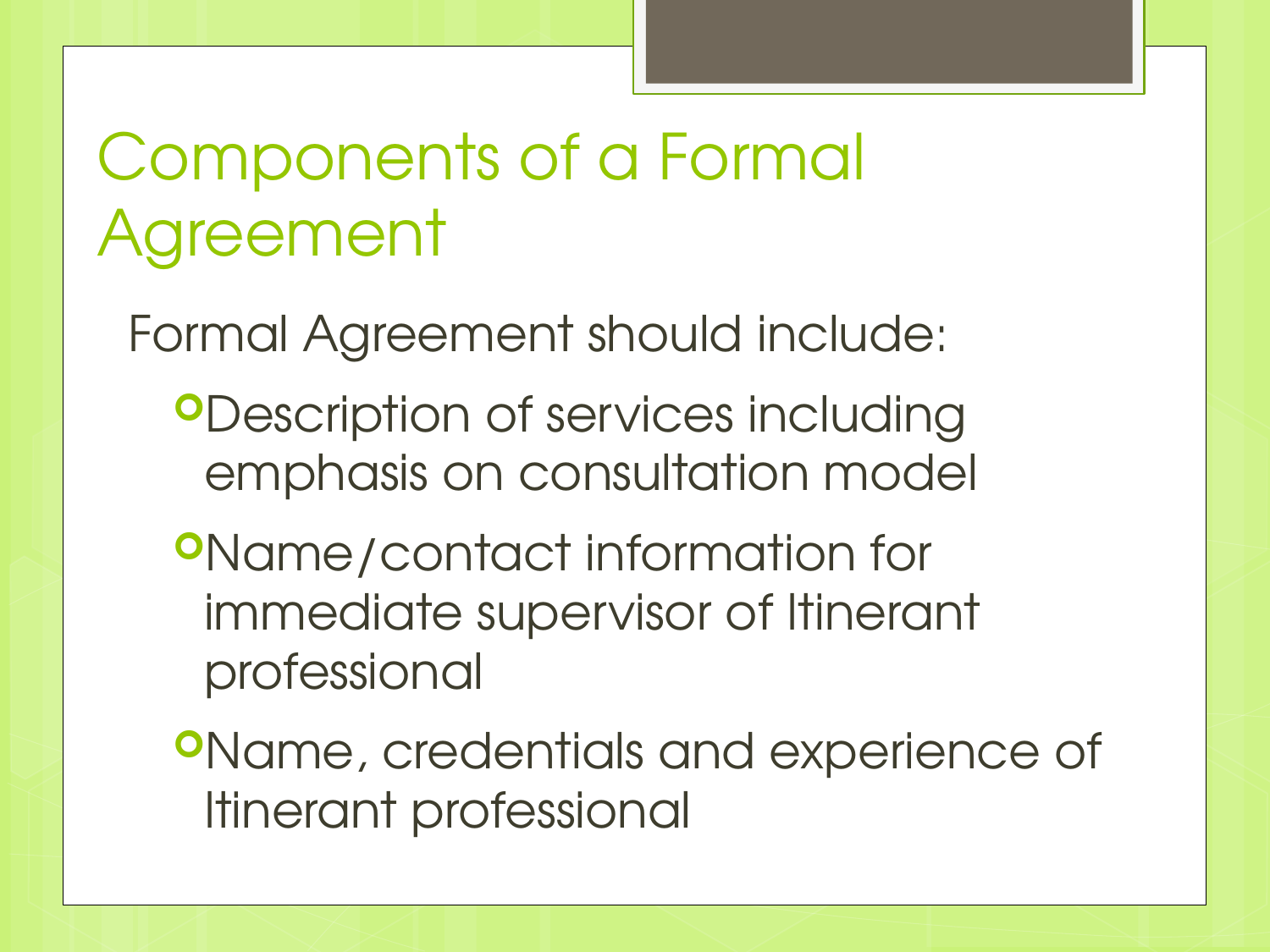

# Components of a Formal Agreement
Formal Agreement should include:
Description of services including emphasis on consultation model
Name/contact information for immediate supervisor of Itinerant professional
Name, credentials and experience of Itinerant professional